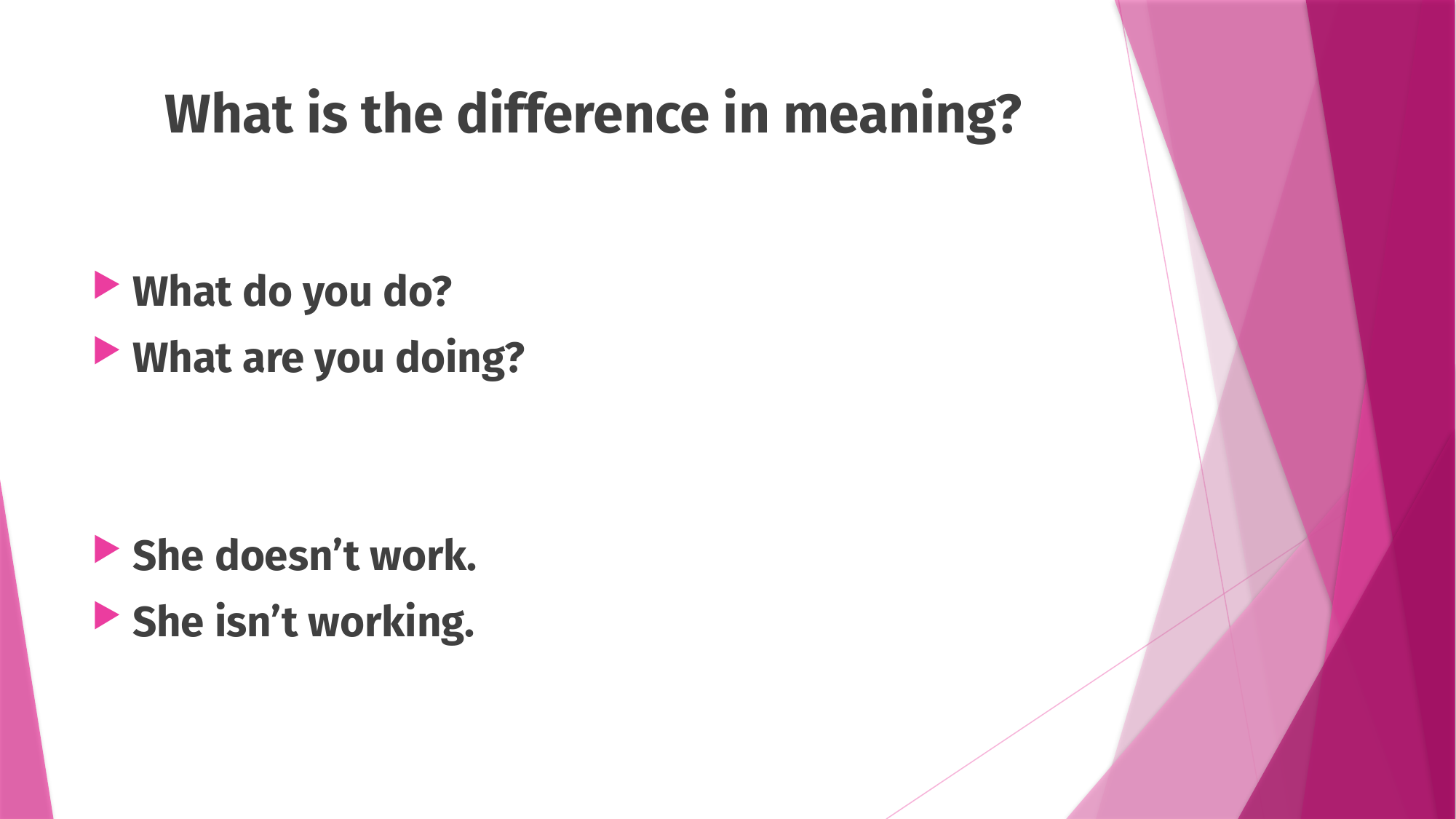

# What is the difference in meaning?
What do you do?
What are you doing?

She doesn’t work.
She isn’t working.